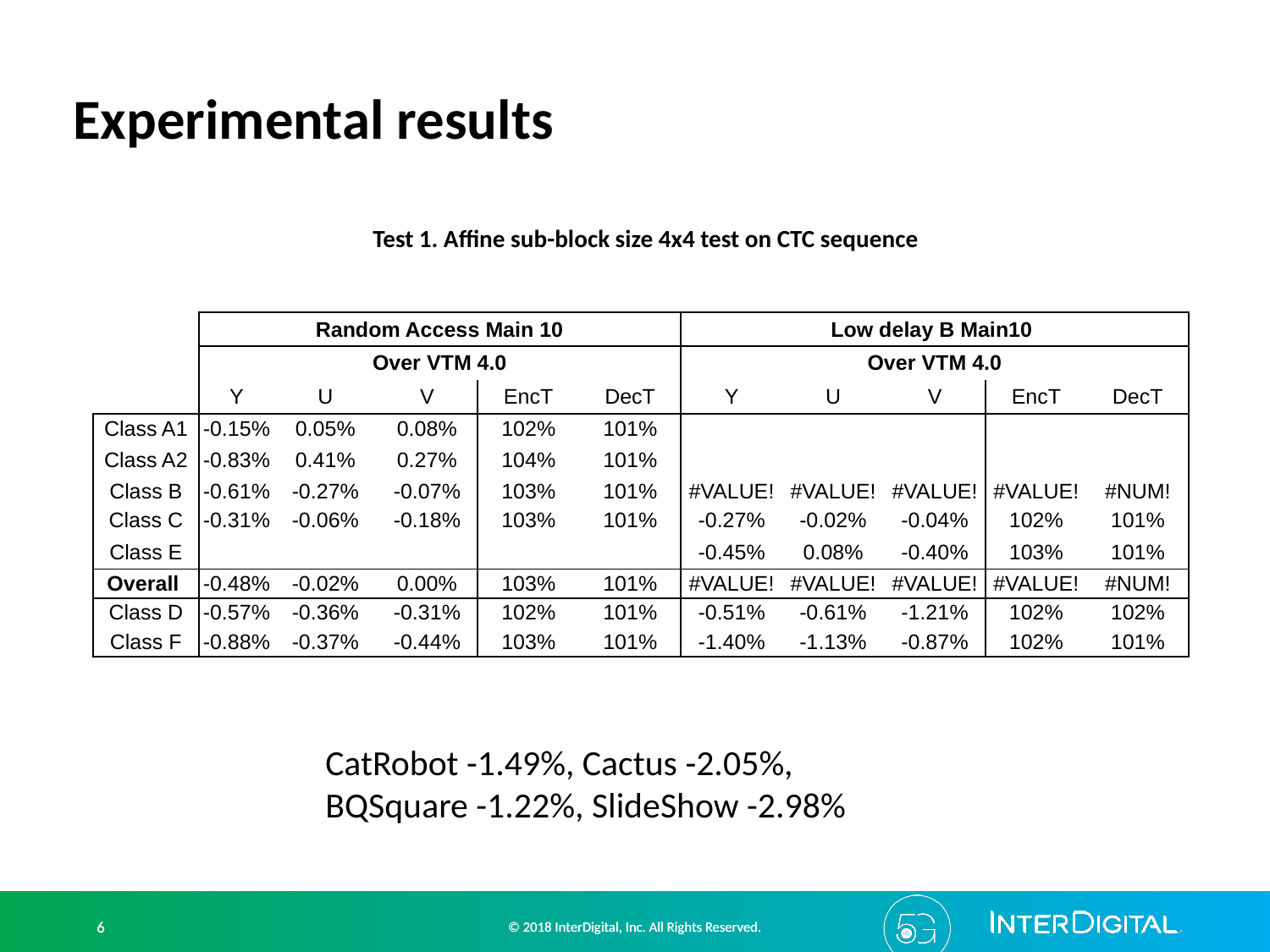

# Experimental results
Test 1. Affine sub-block size 4x4 test on CTC sequence
|  | Random Access Main 10 |  |  |  |  | Low delay B Main10 |  |  |  |  |
| --- | --- | --- | --- | --- | --- | --- | --- | --- | --- | --- |
|  | Over VTM 4.0 |  |  |  |  | Over VTM 4.0 |  |  |  |  |
|  | Y | U | V | EncT | DecT | Y | U | V | EncT | DecT |
| Class A1 | -0.15% | 0.05% | 0.08% | 102% | 101% |  |  |  |  |  |
| Class A2 | -0.83% | 0.41% | 0.27% | 104% | 101% |  |  |  |  |  |
| Class B | -0.61% | -0.27% | -0.07% | 103% | 101% | #VALUE! | #VALUE! | #VALUE! | #VALUE! | #NUM! |
| Class C | -0.31% | -0.06% | -0.18% | 103% | 101% | -0.27% | -0.02% | -0.04% | 102% | 101% |
| Class E |  |  |  |  |  | -0.45% | 0.08% | -0.40% | 103% | 101% |
| Overall | -0.48% | -0.02% | 0.00% | 103% | 101% | #VALUE! | #VALUE! | #VALUE! | #VALUE! | #NUM! |
| Class D | -0.57% | -0.36% | -0.31% | 102% | 101% | -0.51% | -0.61% | -1.21% | 102% | 102% |
| Class F | -0.88% | -0.37% | -0.44% | 103% | 101% | -1.40% | -1.13% | -0.87% | 102% | 101% |
CatRobot -1.49%, Cactus -2.05%, BQSquare -1.22%, SlideShow -2.98%
© 2018 InterDigital, Inc. All Rights Reserved.
© 2018 InterDigital, Inc. All Rights Reserved.
6
6